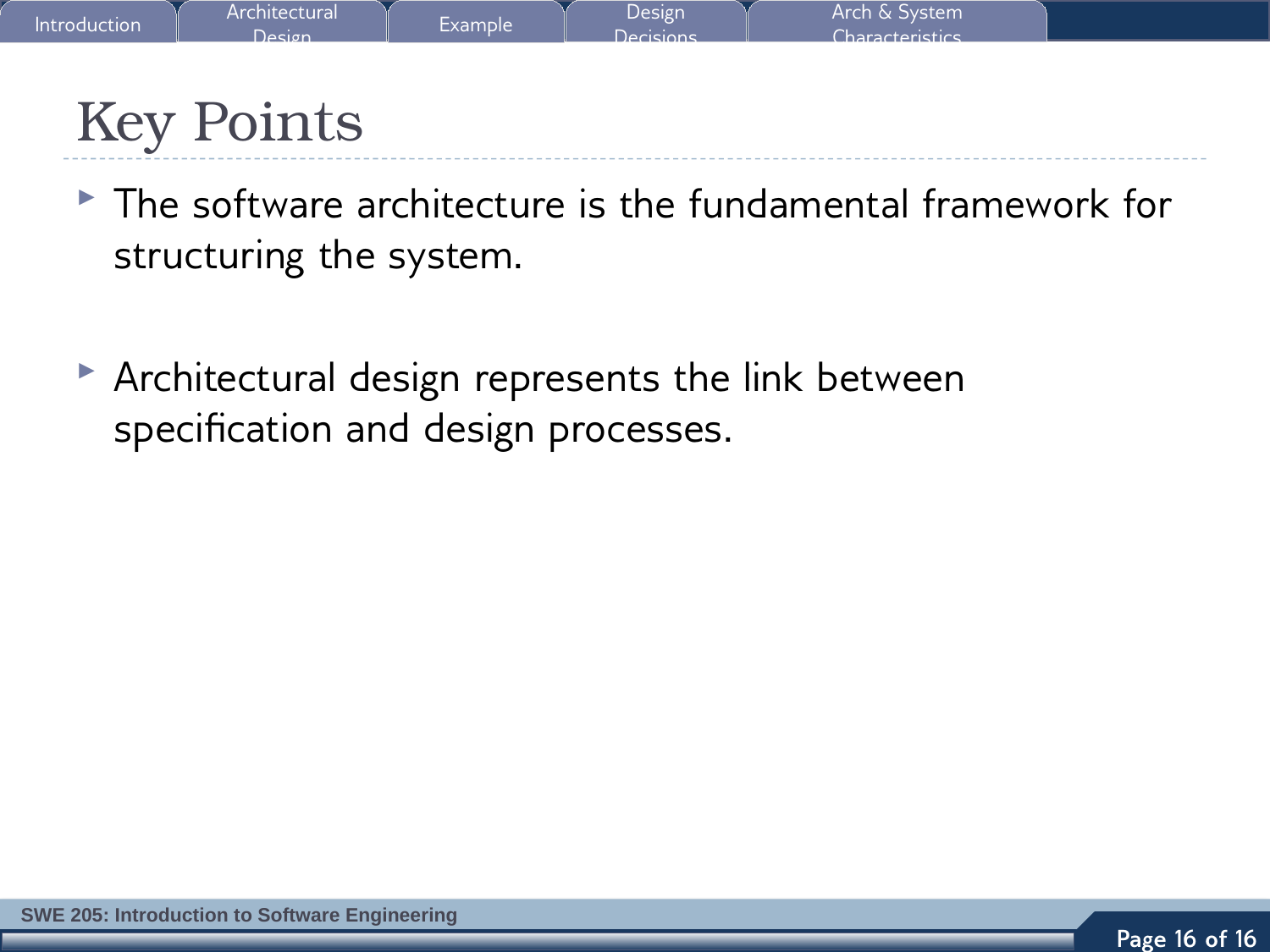

Introduction
Architectural Design
Example
Design Decisions
Arch & System Characteristics
# Key Points
The software architecture is the fundamental framework for structuring the system.

Architectural design represents the link between specification and design processes.

16
Page 16 of 16